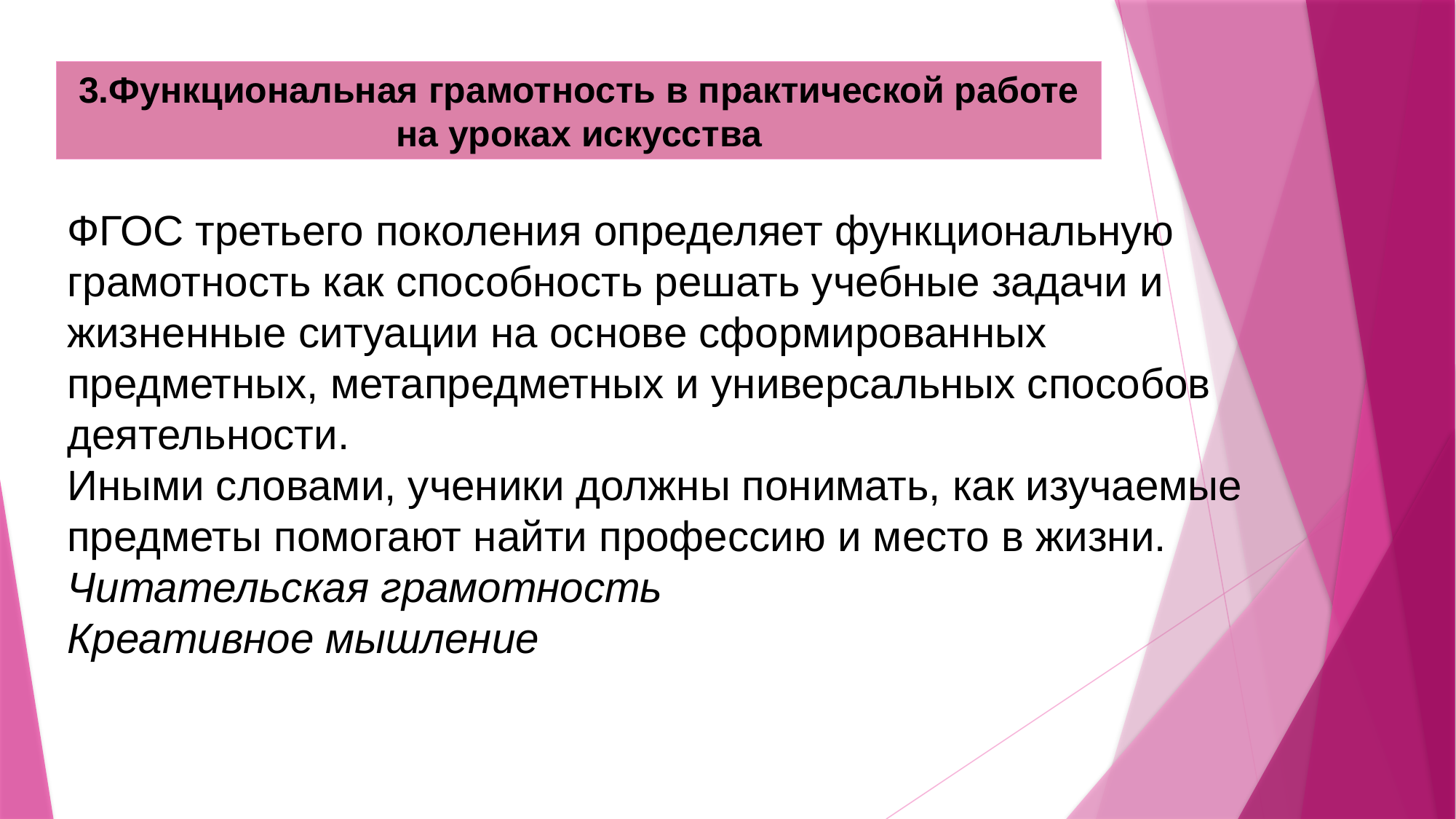

3.Функциональная грамотность в практической работе на уроках искусства
ФГОС третьего поколения определяет функциональную грамотность как способность решать учебные задачи и  жизненные ситуации на основе сформированных предметных, метапредметных и универсальных способов деятельности.
Иными словами, ученики должны понимать, как изучаемые предметы помогают найти профессию и место в жизни.
Читательская грамотность
Креативное мышление